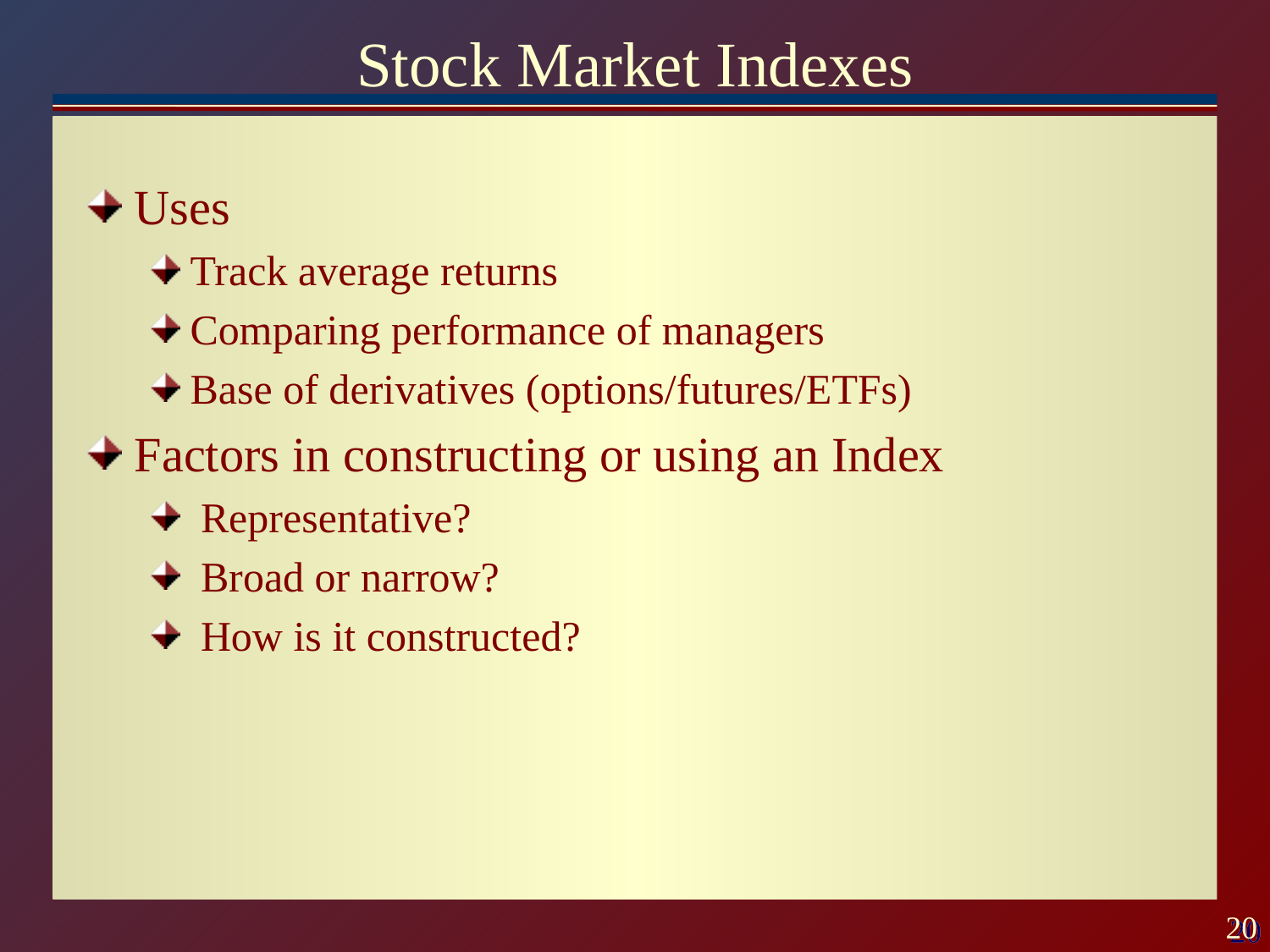

# Stock Market Indexes
Uses
Track average returns
Comparing performance of managers
Base of derivatives (options/futures/ETFs)
Factors in constructing or using an Index
 Representative?
 Broad or narrow?
 How is it constructed?